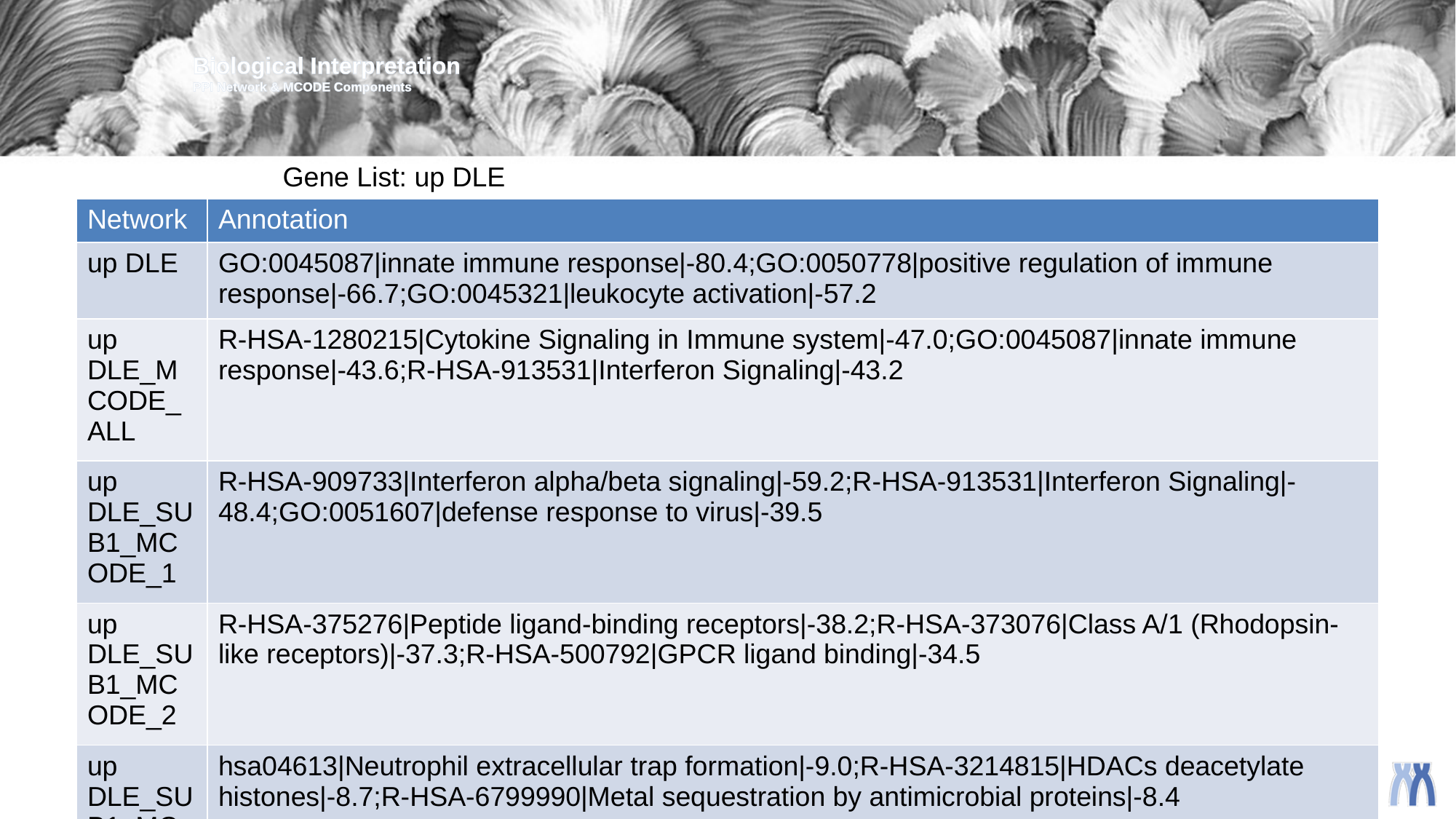

Biological Interpretation
PPI Network & MCODE Components
Gene List: up DLE
| Network | Annotation |
| --- | --- |
| up DLE | GO:0045087|innate immune response|-80.4;GO:0050778|positive regulation of immune response|-66.7;GO:0045321|leukocyte activation|-57.2 |
| up DLE\_MCODE\_ALL | R-HSA-1280215|Cytokine Signaling in Immune system|-47.0;GO:0045087|innate immune response|-43.6;R-HSA-913531|Interferon Signaling|-43.2 |
| up DLE\_SUB1\_MCODE\_1 | R-HSA-909733|Interferon alpha/beta signaling|-59.2;R-HSA-913531|Interferon Signaling|-48.4;GO:0051607|defense response to virus|-39.5 |
| up DLE\_SUB1\_MCODE\_2 | R-HSA-375276|Peptide ligand-binding receptors|-38.2;R-HSA-373076|Class A/1 (Rhodopsin-like receptors)|-37.3;R-HSA-500792|GPCR ligand binding|-34.5 |
| up DLE\_SUB1\_MCODE\_3 | hsa04613|Neutrophil extracellular trap formation|-9.0;R-HSA-3214815|HDACs deacetylate histones|-8.7;R-HSA-6799990|Metal sequestration by antimicrobial proteins|-8.4 |
| up DLE\_SUB1\_MCODE\_4 | R-HSA-202427|Phosphorylation of CD3 and TCR zeta chains|-18.1;M34|PID TCR PATHWAY|-17.2;M124|PID CXCR4 PATHWAY|-15.6 |
| up DLE\_SUB1\_MCODE\_5 | R-HSA-388841|Costimulation by the CD28 family|-17.1;GO:0031295|T cell costimulation|-15.4;GO:0031294|lymphocyte costimulation|-15.3 |
| up DLE\_SUB1\_MCODE\_6 | CORUM:6418|C1q complex|-10.9;R-HSA-166663|Initial triggering of complement|-10.7;WP545|Complement activation|-10.7 |
| up DLE\_SUB1\_MCODE\_7 | R-HSA-6809371|Formation of the cornified envelope|-11.9;R-HSA-6805567|Keratinization|-10.8;GO:0031424|keratinization|-9.6 |
| up DLE\_SUB1\_MCODE\_8 | GO:0007204|positive regulation of cytosolic calcium ion concentration|-9.0;R-HSA-416476|G alpha (q) signalling events|-8.6;GO:0051482|positive regulation of cytosolic calcium ion concentration involved in phospholipase C-activating G protein-coupled signaling pathway|-8.4 |
| up DLE\_SUB1\_MCODE\_9 | R-HSA-1679131|Trafficking and processing of endosomal TLR|-10.2;GO:0019886|antigen processing and presentation of exogenous peptide antigen via MHC class II|-9.0;GO:0002495|antigen processing and presentation of peptide antigen via MHC class II|-8.9 |